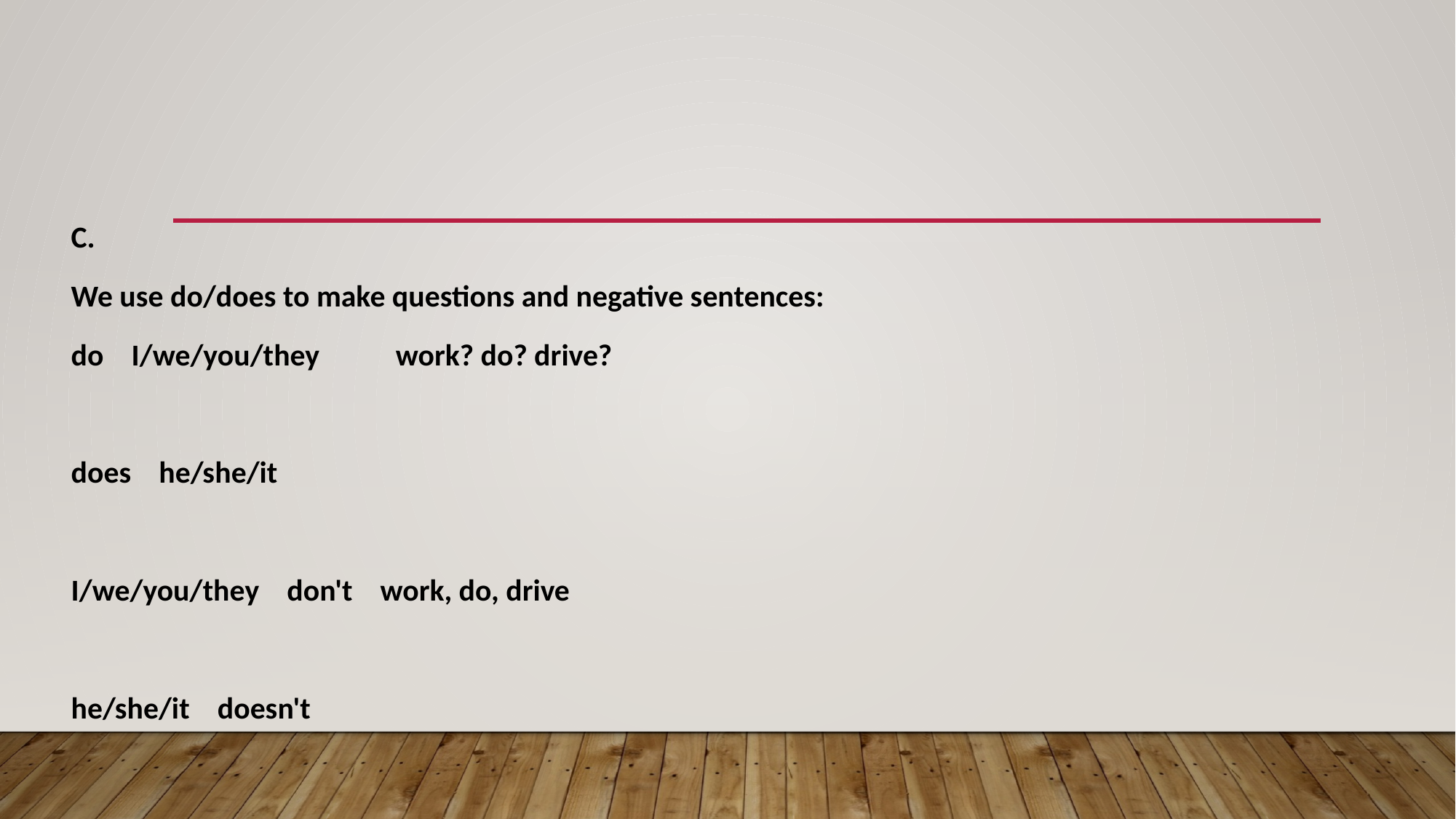

#
C.
We use do/does to make questions and negative sentences:
do    I/we/you/they           work? do? drive?

does    he/she/it

I/we/you/they    don't    work, do, drive

he/she/it    doesn't